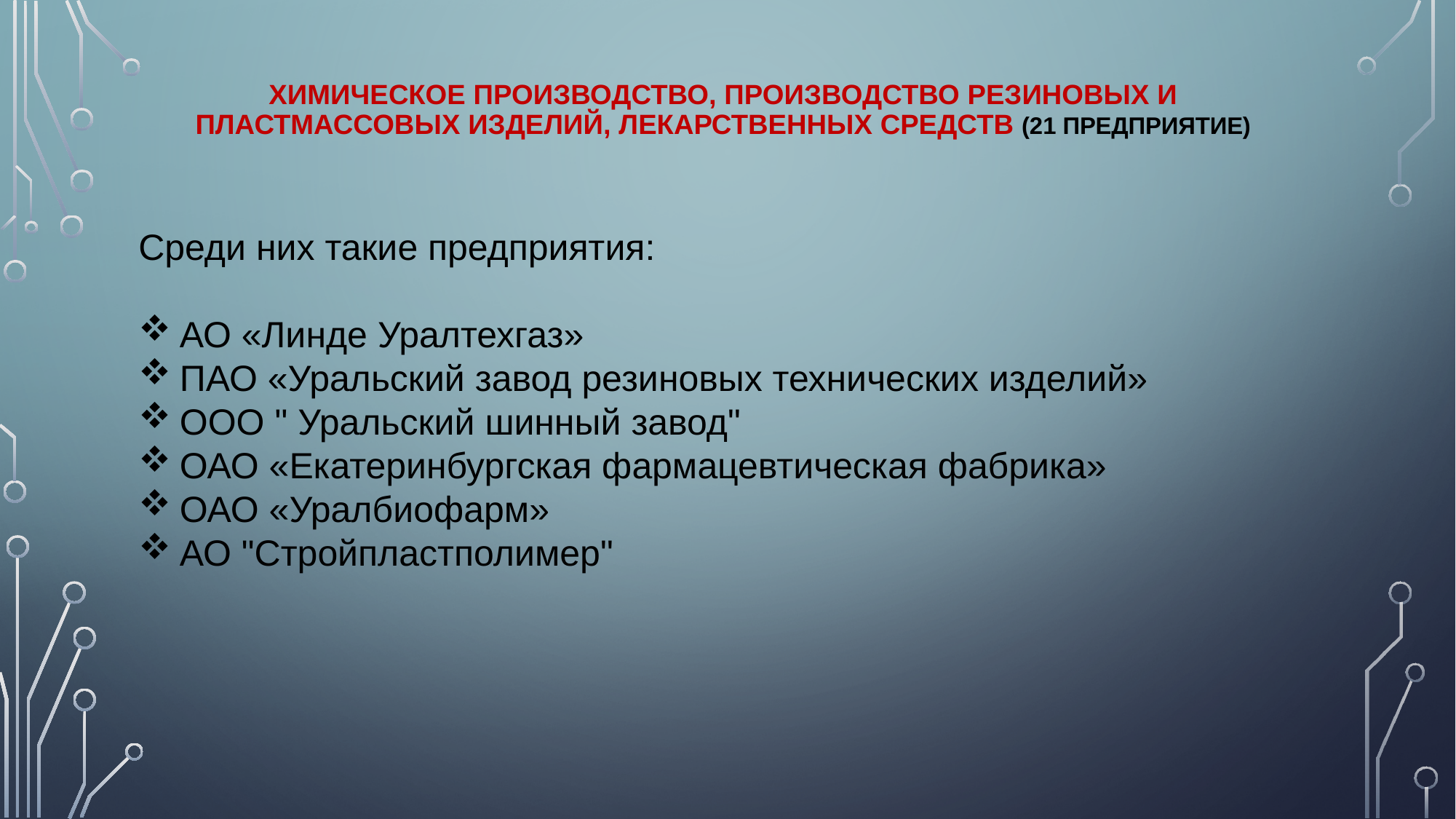

# Химическое производство, производство резиновых и пластмассовых изделий, лекарственных средств (21 предприятие)
Среди них такие предприятия:

АО «Линде Уралтехгаз»
ПАО «Уральский завод резиновых технических изделий»
ООО " Уральский шинный завод"
ОАО «Екатеринбургская фармацевтическая фабрика»
ОАО «Уралбиофарм»
АО "Стройпластполимер"